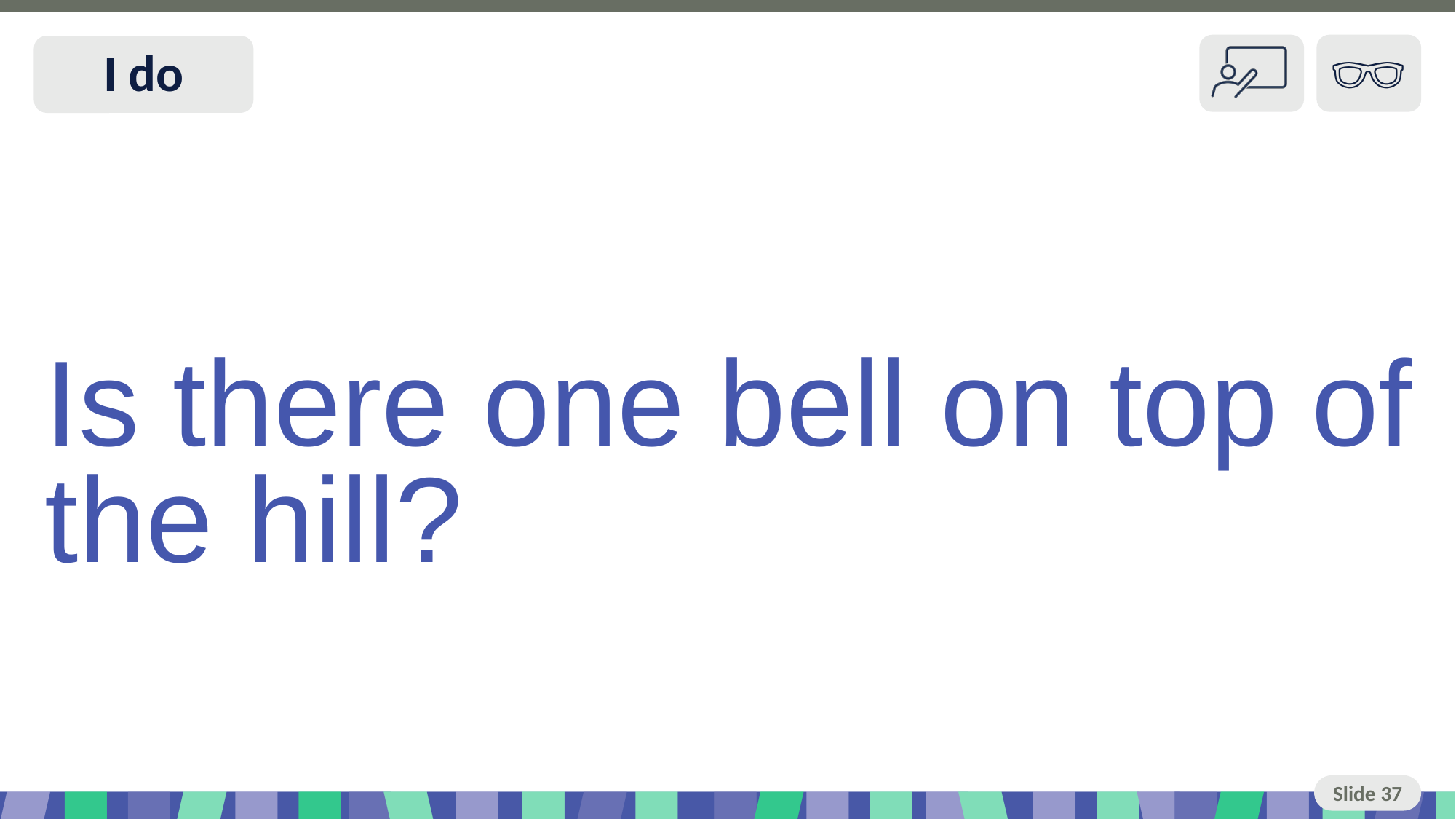

# Slide 37 I do
Is there one bell on top of the hill?